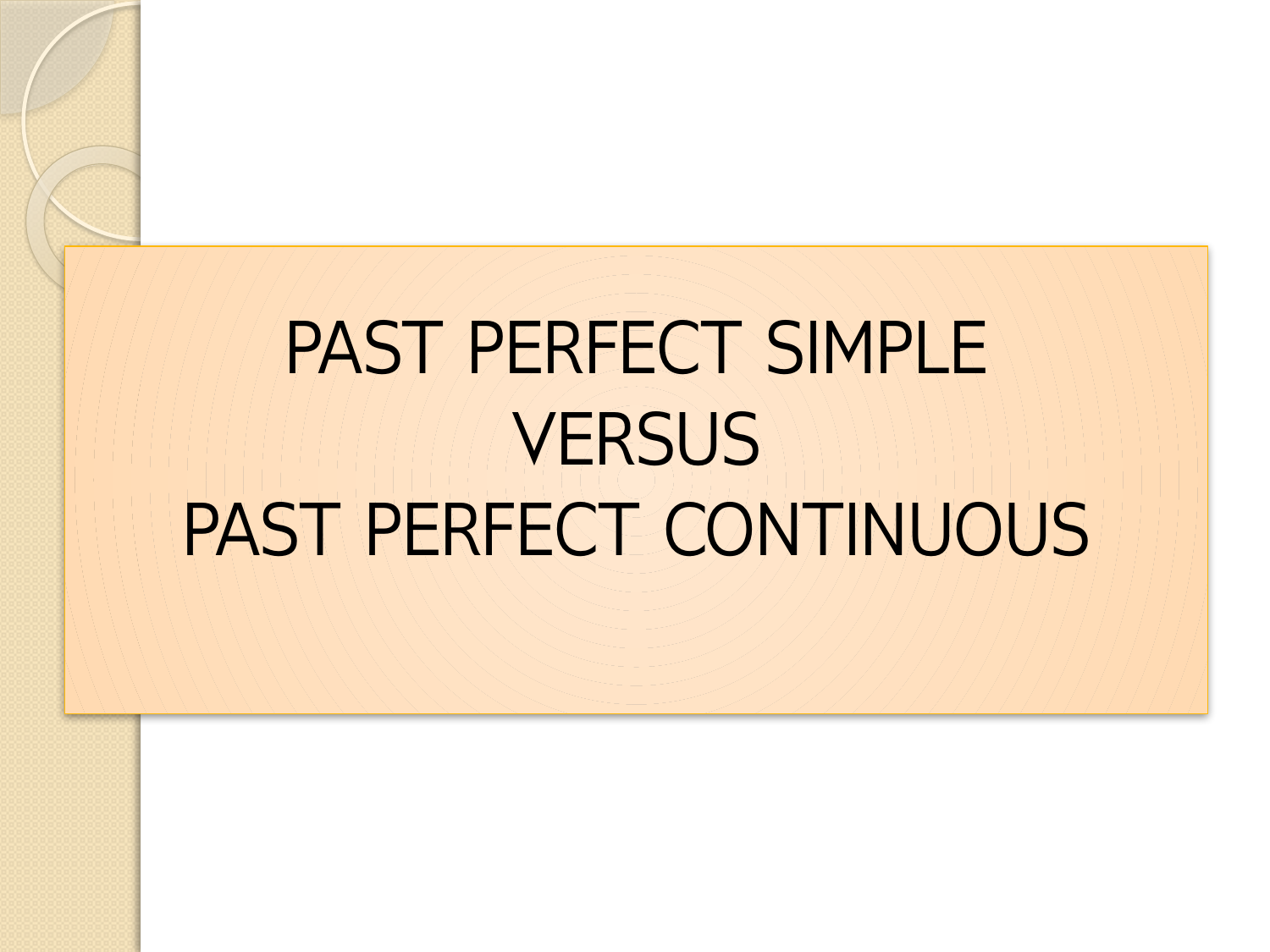

# PAST PERFECT SIMPLE VERSUS PAST PERFECT CONTINUOUS